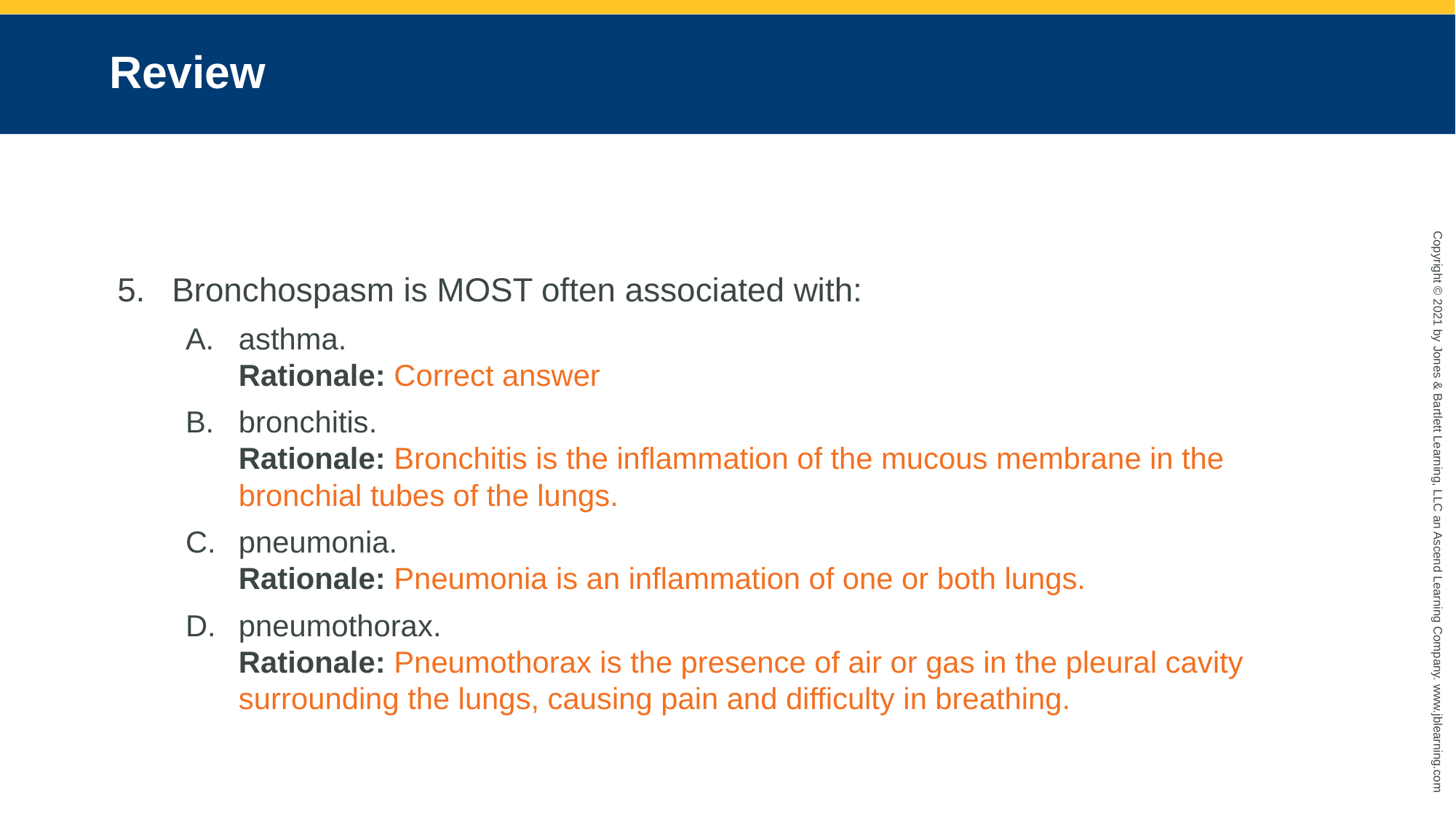

# Review
Bronchospasm is MOST often associated with:
asthma.
Rationale: Correct answer
bronchitis.
Rationale: Bronchitis is the inflammation of the mucous membrane in the bronchial tubes of the lungs.
pneumonia.
Rationale: Pneumonia is an inflammation of one or both lungs.
pneumothorax.
Rationale: Pneumothorax is the presence of air or gas in the pleural cavity surrounding the lungs, causing pain and difficulty in breathing.